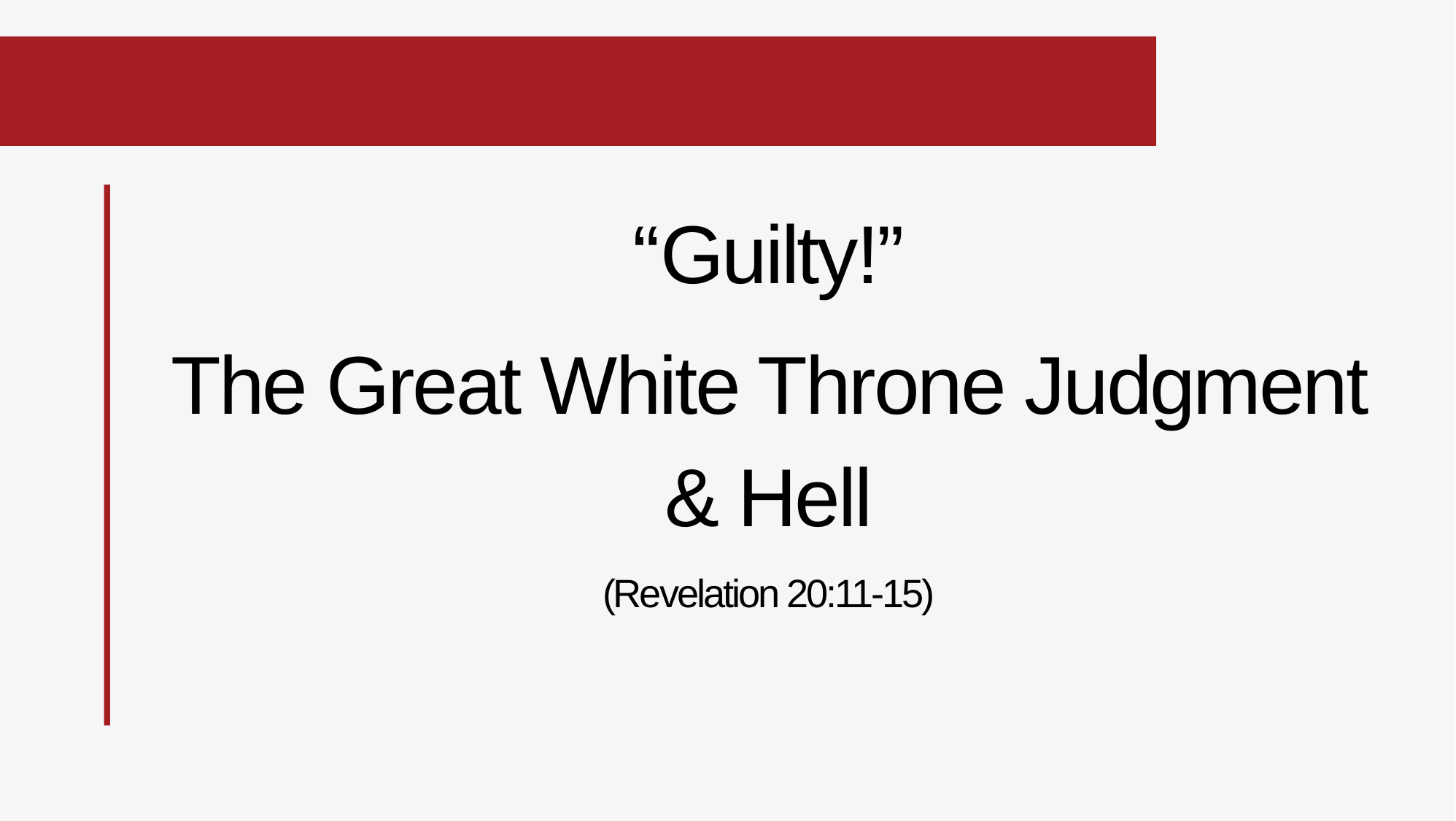

“Guilty!”
The Great White Throne Judgment & Hell
(Revelation 20:11-15)